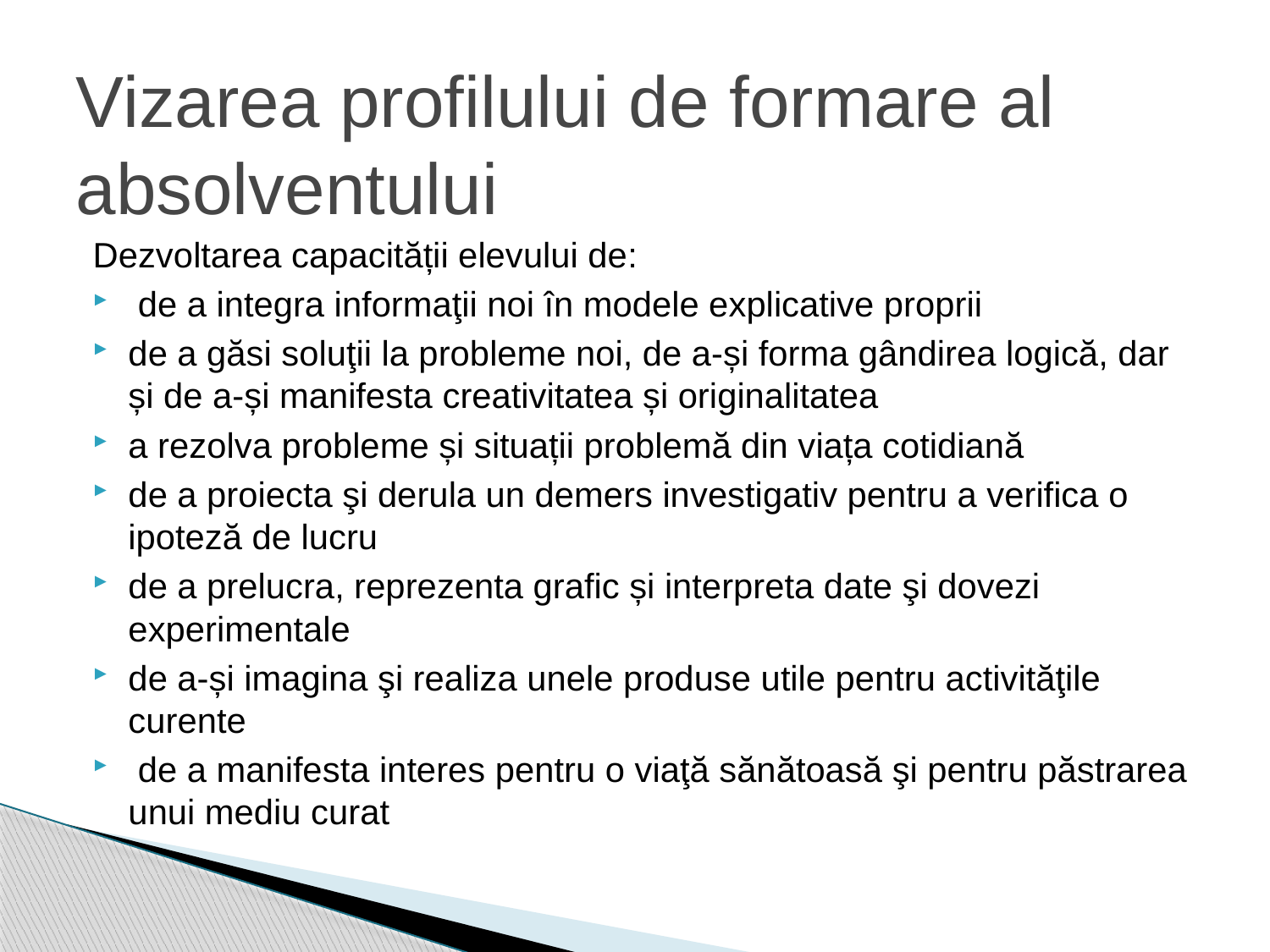

# Vizarea profilului de formare al absolventului
Dezvoltarea capacității elevului de:
 de a integra informaţii noi în modele explicative proprii
de a găsi soluţii la probleme noi, de a-și forma gândirea logică, dar și de a-și manifesta creativitatea și originalitatea
a rezolva probleme și situații problemă din viața cotidiană
de a proiecta şi derula un demers investigativ pentru a verifica o ipoteză de lucru
de a prelucra, reprezenta grafic și interpreta date şi dovezi experimentale
de a-și imagina şi realiza unele produse utile pentru activităţile curente
 de a manifesta interes pentru o viaţă sănătoasă şi pentru păstrarea unui mediu curat